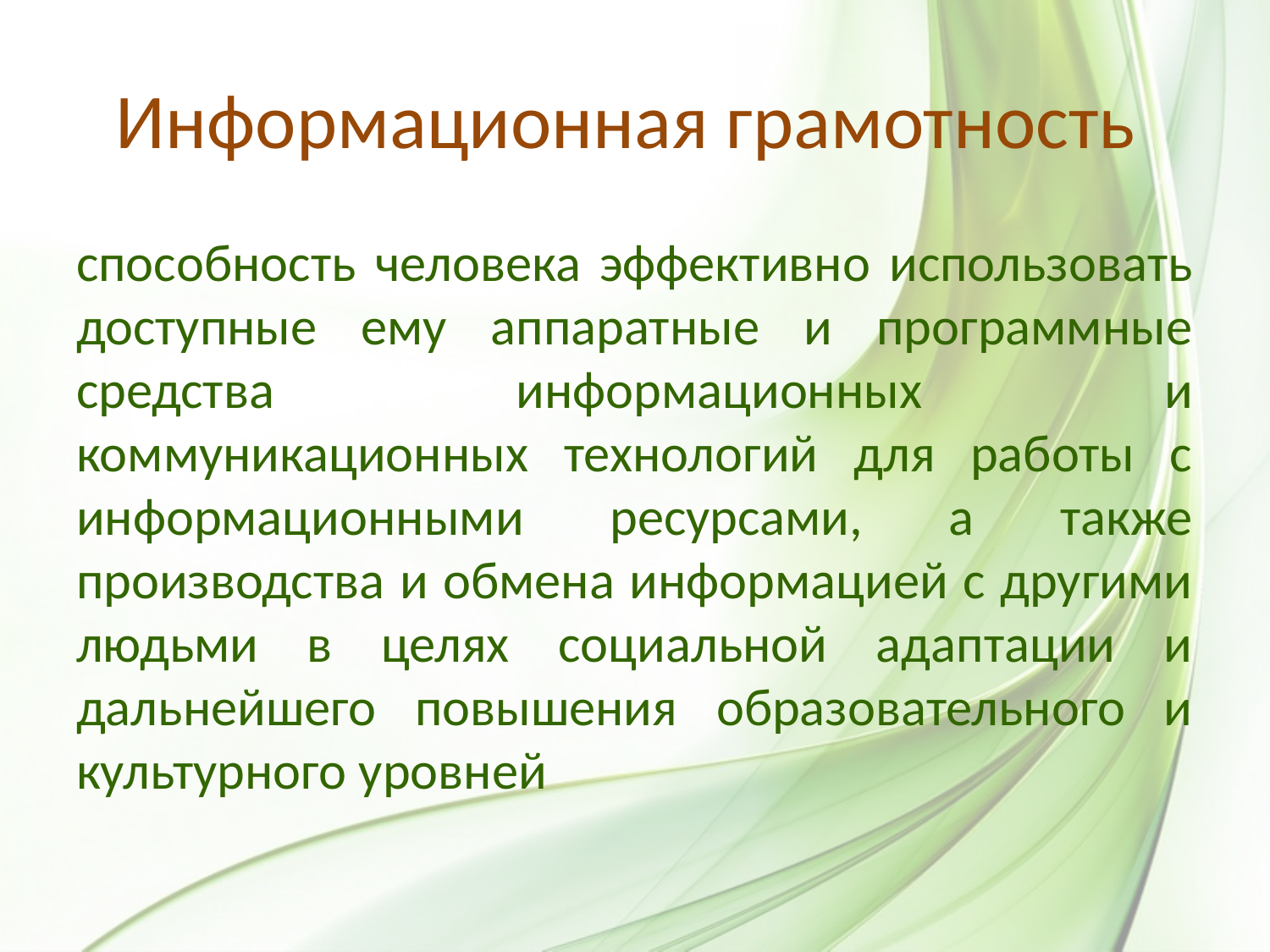

# Информационная грамотность
способность человека эффективно использовать доступные ему аппаратные и программные средства информационных и коммуникационных технологий для работы с информационными ресурсами, а также производства и обмена информацией с другими людьми в целях социальной адаптации и дальнейшего повышения образовательного и культурного уровней